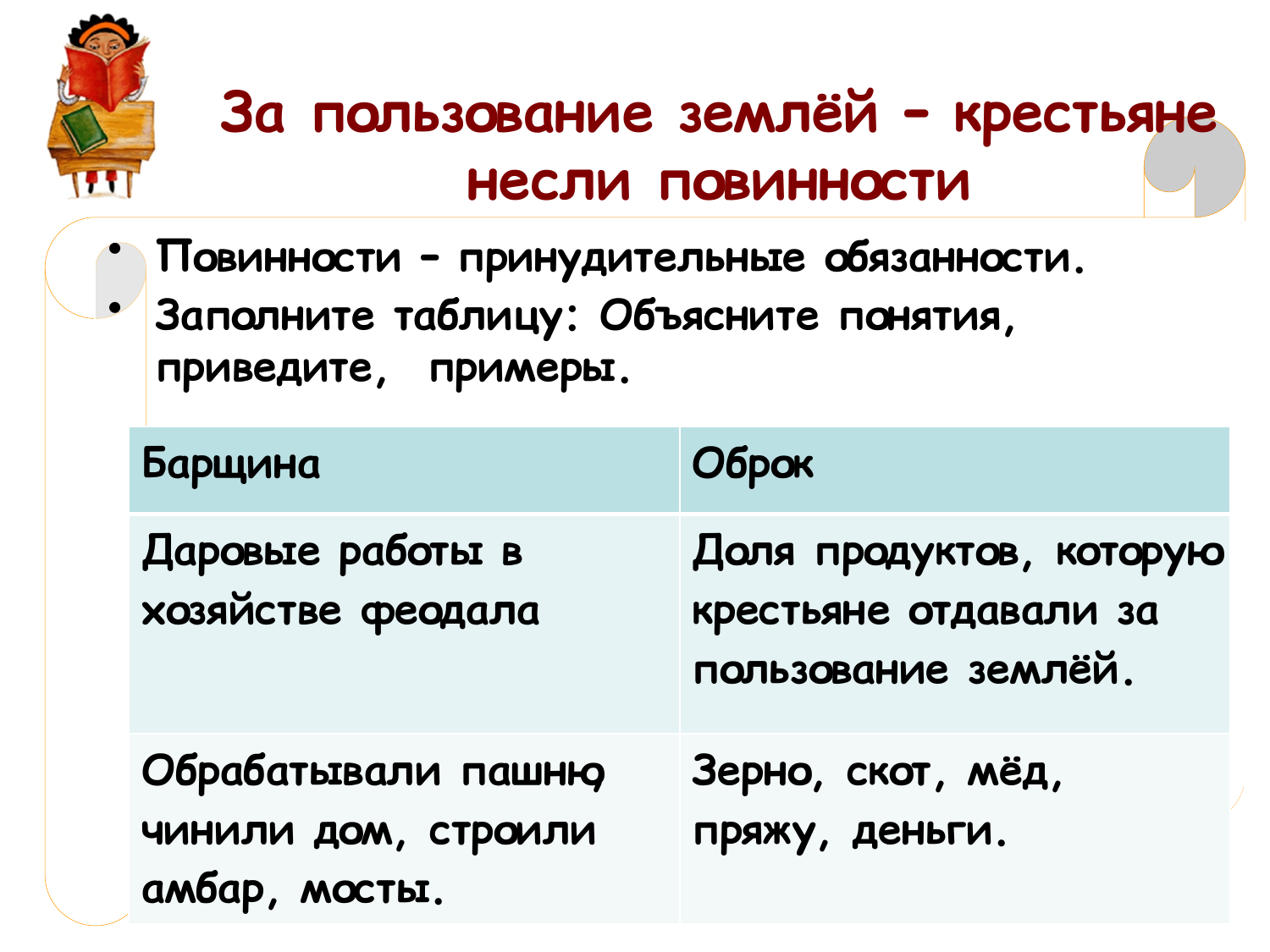

# За пользование землёй – крестьяне несли повинности
Повинности – принудительные обязанности.
Заполните таблицу: Объясните понятия, приведите,  примеры.

| Барщина | Оброк |
| --- | --- |
| Даровые работы в хозяйстве феодала | Доля продуктов, которую крестьяне отдавали за пользование землёй. |
| Обрабатывали пашню, чинили дом, строили амбар, мосты. | Зерно, скот, мёд, пряжу, деньги. |